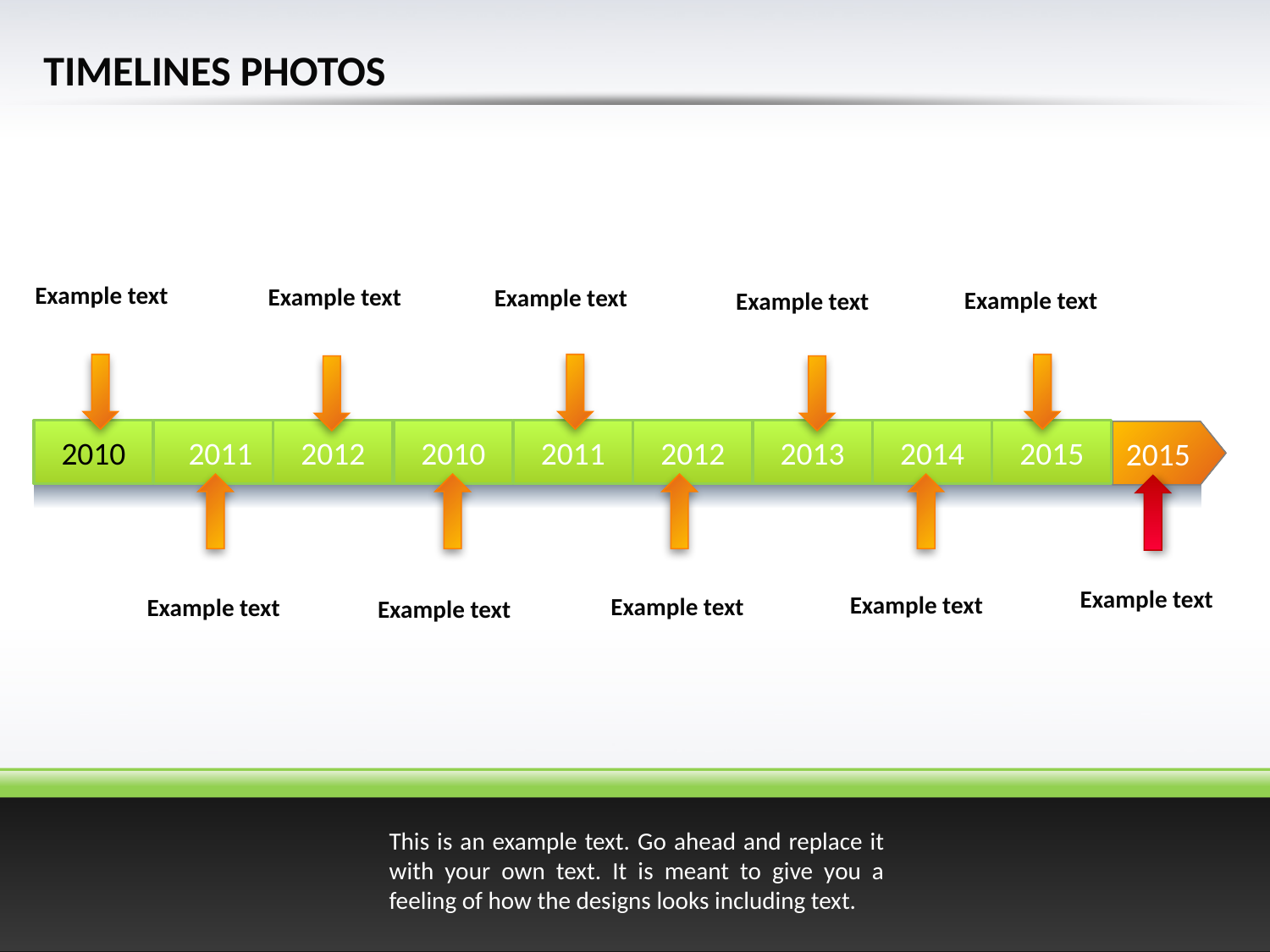

TIMELINES PHOTOS
Example text
Example text

Example text
Example text
Example text

2010
  2011
2012
2010
2011
2012
2013
2014
2015

2015

Example text
Example text
Example text
Example text
Example text

This is an example text. Go ahead and replace it with your own text. It is meant to give you a feeling of how the designs looks including text.